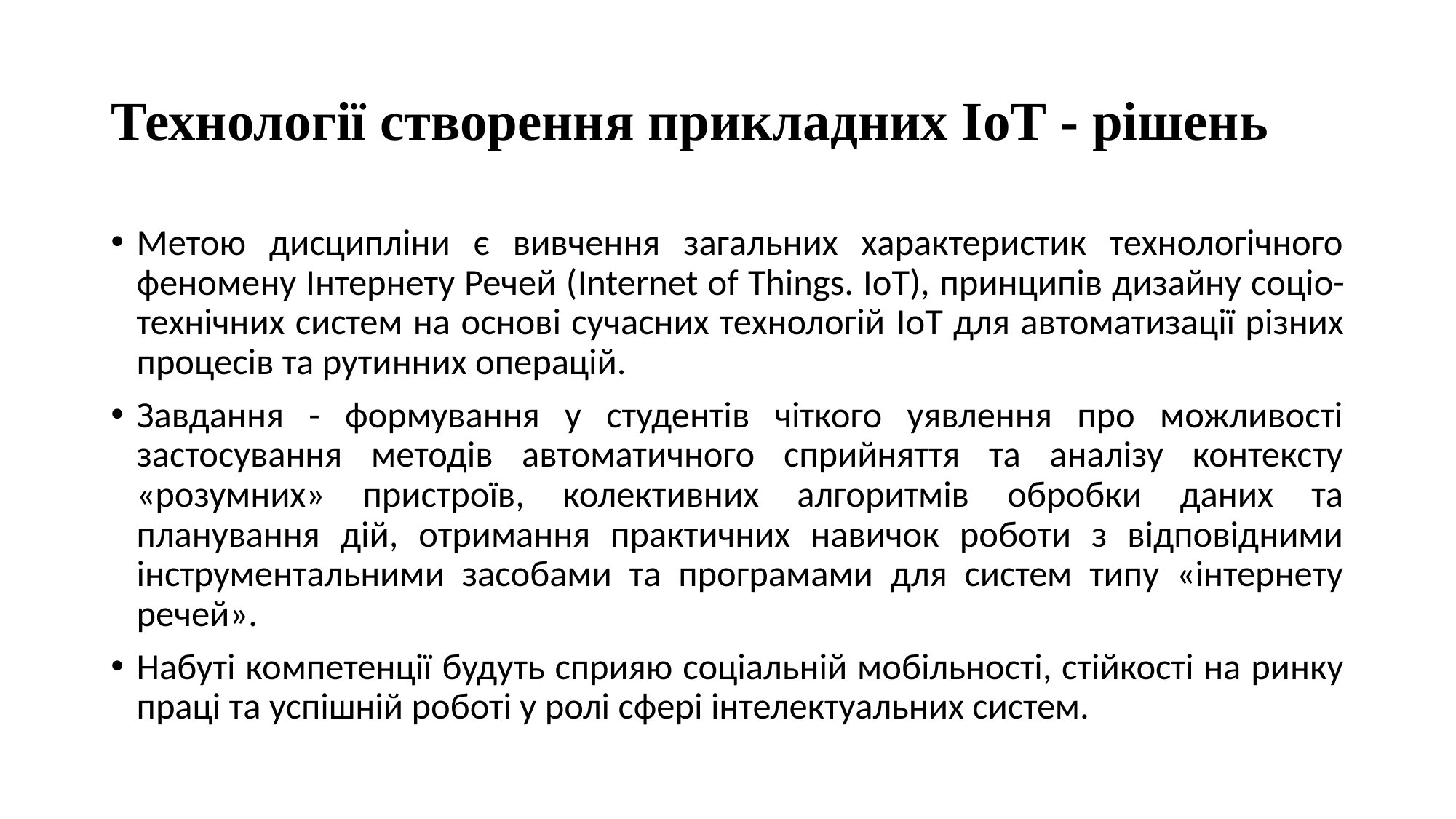

# Технології створення прикладних ІоТ - рішень
Метою дисципліни є вивчення загальних характеристик технологічного феномену Інтернету Речей (Internet of Things. IoT), принципів дизайну соціо-технічних систем на основі сучасних технологій IoT для автоматизації різних процесів та рутинних операцій.
Завдання - формування у студентів чіткого уявлення про можливості застосування методів автоматичного сприйняття та аналізу контексту «розумних» пристроїв, колективних алгоритмів обробки даних та планування дій, отримання практичних навичок роботи з відповідними інструментальними засобами та програмами для систем типу «інтернету речей».
Набуті компетенції будуть сприяю соціальній мобільності, стійкості на ринку праці та успішній роботі у ролі сфері інтелектуальних систем.